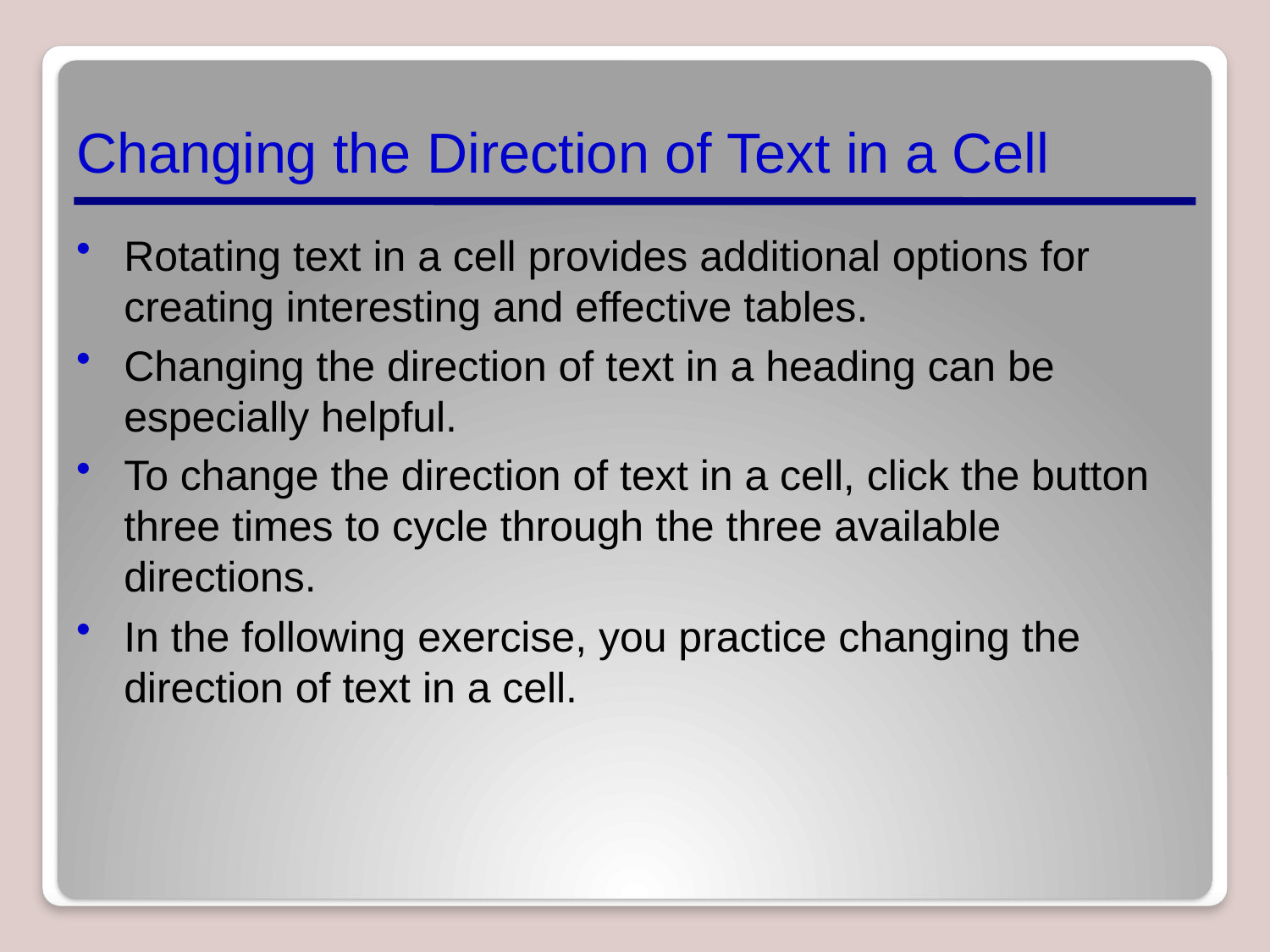

# Changing the Direction of Text in a Cell
Rotating text in a cell provides additional options for creating interesting and effective tables.
Changing the direction of text in a heading can be especially helpful.
To change the direction of text in a cell, click the button three times to cycle through the three available directions.
In the following exercise, you practice changing the direction of text in a cell.